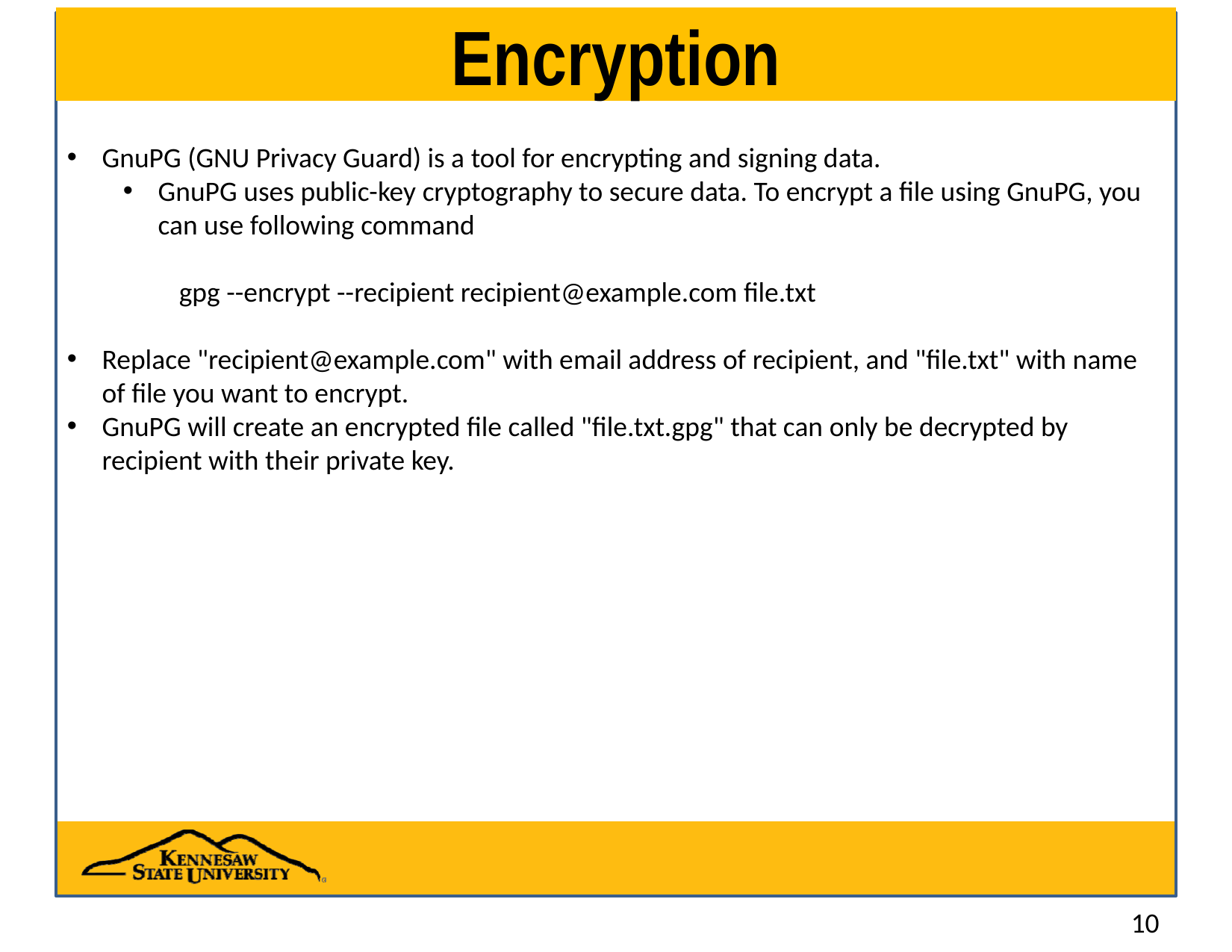

# Encryption

GnuPG (GNU Privacy Guard) is a tool for encrypting and signing data.
GnuPG uses public-key cryptography to secure data. To encrypt a file using GnuPG, you can use following command

	gpg --encrypt --recipient recipient@example.com file.txt

Replace "recipient@example.com" with email address of recipient, and "file.txt" with name of file you want to encrypt.
GnuPG will create an encrypted file called "file.txt.gpg" that can only be decrypted by recipient with their private key.